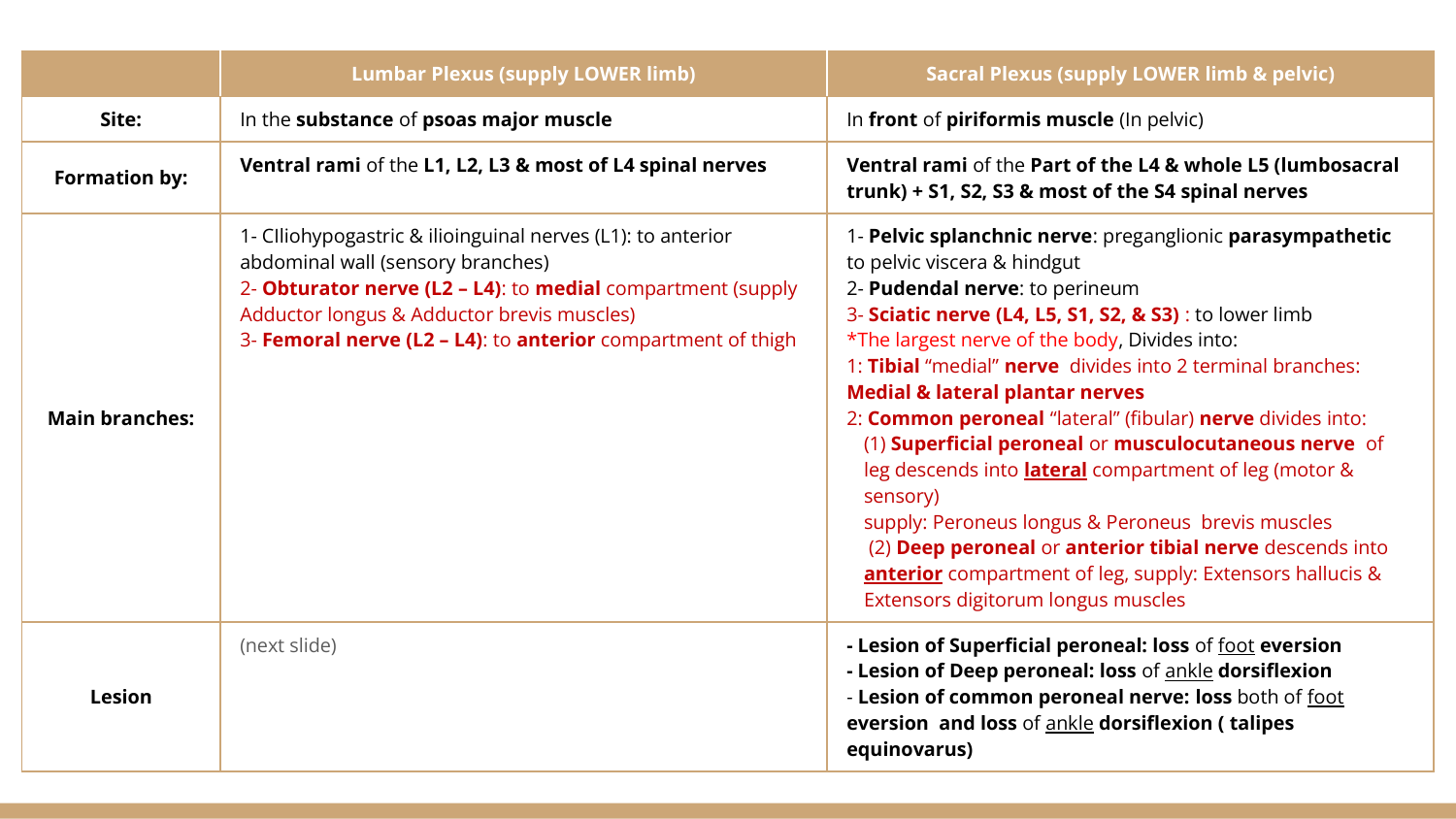

|  | Lumbar Plexus (supply LOWER limb) | Sacral Plexus (supply LOWER limb & pelvic) |
| --- | --- | --- |
| Site: | In the substance of psoas major muscle | In front of piriformis muscle (In pelvic) |
| Formation by: | Ventral rami of the L1, L2, L3 & most of L4 spinal nerves | Ventral rami of the Part of the L4 & whole L5 (lumbosacral trunk) + S1, S2, S3 & most of the S4 spinal nerves |
| Main branches: | 1- CIliohypogastric & ilioinguinal nerves (L1): to anterior abdominal wall (sensory branches) 2- Obturator nerve (L2 – L4): to medial compartment (supply Adductor longus & Adductor brevis muscles) 3- Femoral nerve (L2 – L4): to anterior compartment of thigh | 1- Pelvic splanchnic nerve: preganglionic parasympathetic to pelvic viscera & hindgut 2- Pudendal nerve: to perineum 3- Sciatic nerve (L4, L5, S1, S2, & S3) : to lower limb \*The largest nerve of the body, Divides into: 1: Tibial “medial” nerve divides into 2 terminal branches: Medial & lateral plantar nerves 2: Common peroneal “lateral” (fibular) nerve divides into: (1) Superficial peroneal or musculocutaneous nerve of leg descends into lateral compartment of leg (motor & sensory) supply: Peroneus longus & Peroneus brevis muscles (2) Deep peroneal or anterior tibial nerve descends into anterior compartment of leg, supply: Extensors hallucis & Extensors digitorum longus muscles |
| Lesion | (next slide) | - Lesion of Superficial peroneal: loss of foot eversion - Lesion of Deep peroneal: loss of ankle dorsiflexion - Lesion of common peroneal nerve: loss both of foot eversion and loss of ankle dorsiflexion ( talipes equinovarus) |